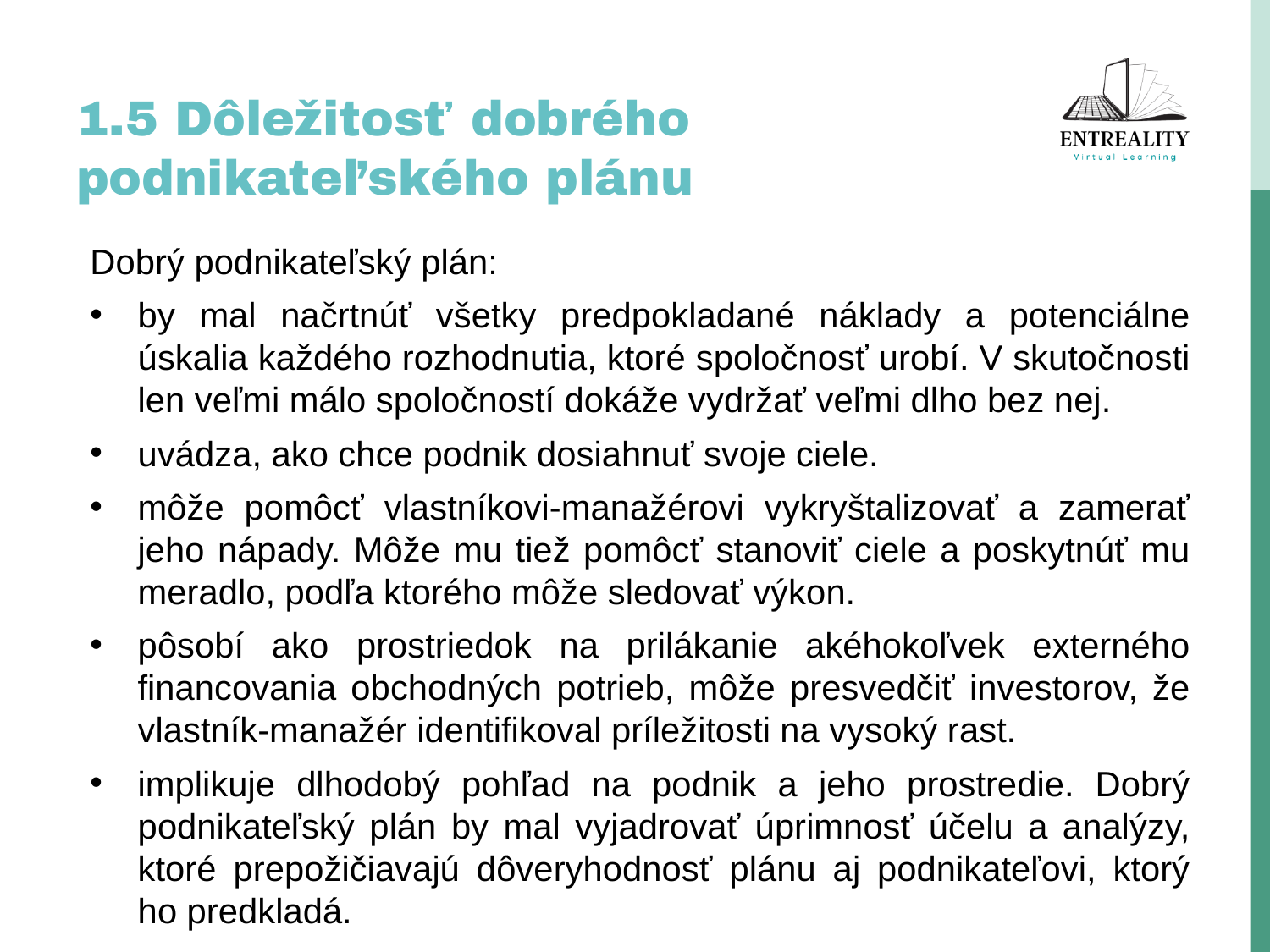

# 1.5 Dôležitosť dobrého podnikateľského plánu
Dobrý podnikateľský plán:
by mal načrtnúť všetky predpokladané náklady a potenciálne úskalia každého rozhodnutia, ktoré spoločnosť urobí. V skutočnosti len veľmi málo spoločností dokáže vydržať veľmi dlho bez nej.
uvádza, ako chce podnik dosiahnuť svoje ciele.
môže pomôcť vlastníkovi-manažérovi vykryštalizovať a zamerať jeho nápady. Môže mu tiež pomôcť stanoviť ciele a poskytnúť mu meradlo, podľa ktorého môže sledovať výkon.
pôsobí ako prostriedok na prilákanie akéhokoľvek externého financovania obchodných potrieb, môže presvedčiť investorov, že vlastník-manažér identifikoval príležitosti na vysoký rast.
implikuje dlhodobý pohľad na podnik a jeho prostredie. Dobrý podnikateľský plán by mal vyjadrovať úprimnosť účelu a analýzy, ktoré prepožičiavajú dôveryhodnosť plánu aj podnikateľovi, ktorý ho predkladá.